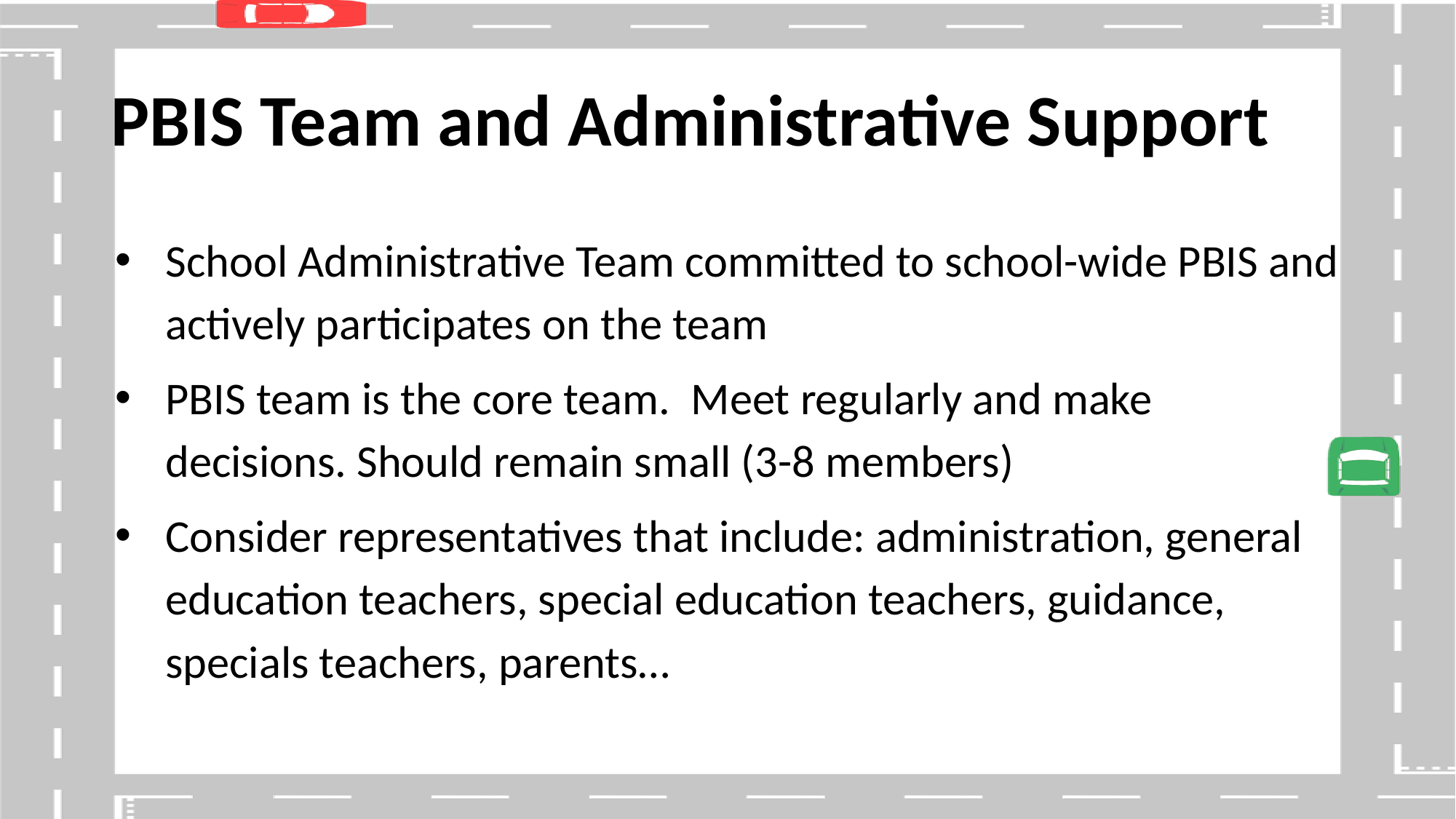

# PBIS Team and Administrative Support
School Administrative Team committed to school-wide PBIS and actively participates on the team
PBIS team is the core team.  Meet regularly and make decisions. Should remain small (3-8 members)
Consider representatives that include: administration, general education teachers, special education teachers, guidance, specials teachers, parents…